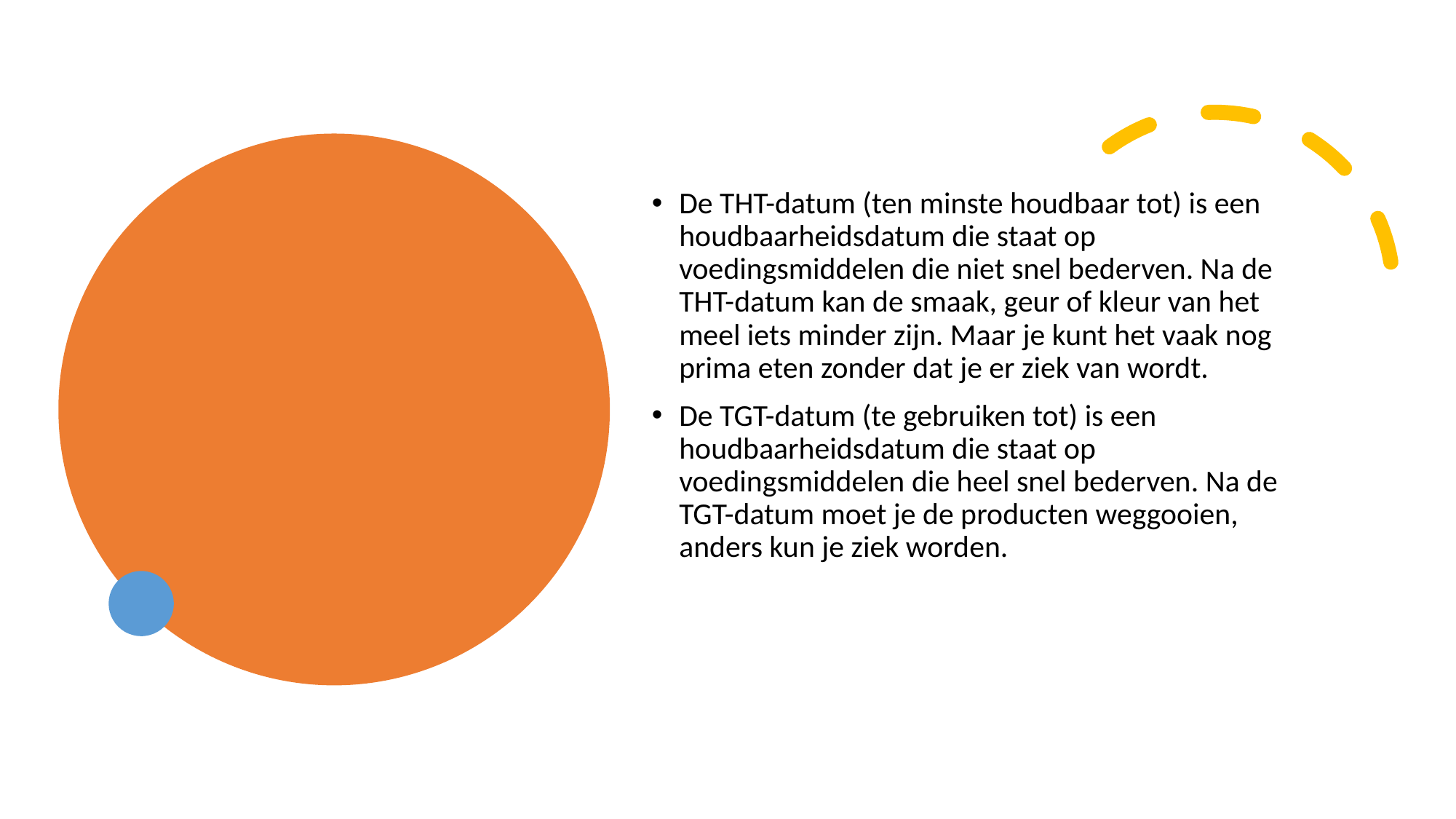

De THT-datum (ten minste houdbaar tot) is een houdbaarheidsdatum die staat op voedingsmiddelen die niet snel bederven. Na de THT-datum kan de smaak, geur of kleur van het meel iets minder zijn. Maar je kunt het vaak nog prima eten zonder dat je er ziek van wordt.
De TGT-datum (te gebruiken tot) is een houdbaarheidsdatum die staat op voedingsmiddelen die heel snel bederven. Na de TGT-datum moet je de producten weggooien, anders kun je ziek worden.